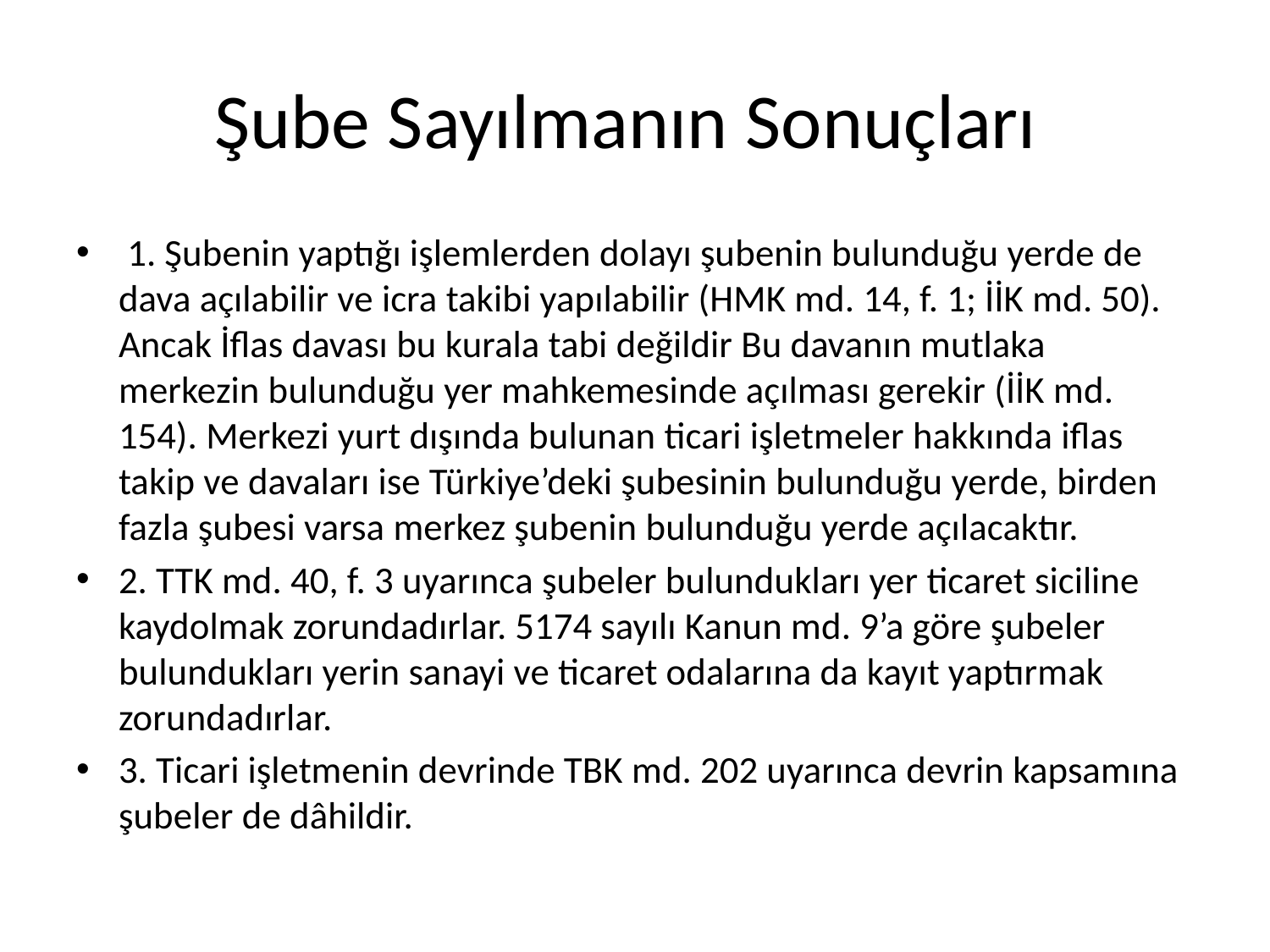

# Şube Sayılmanın Sonuçları
 1. Şubenin yaptığı işlemlerden dolayı şubenin bulunduğu yerde de dava açılabilir ve icra takibi yapılabilir (HMK md. 14, f. 1; İİK md. 50). Ancak İflas davası bu kurala tabi değildir Bu davanın mutlaka merkezin bulunduğu yer mahkemesinde açılması gerekir (İİK md. 154). Merkezi yurt dışında bulunan ticari işletmeler hakkında iflas takip ve davaları ise Türkiye’deki şubesinin bulunduğu yerde, birden fazla şubesi varsa merkez şubenin bulunduğu yerde açılacaktır.
2. TTK md. 40, f. 3 uyarınca şubeler bulundukları yer ticaret siciline kaydolmak zorundadırlar. 5174 sayılı Kanun md. 9’a göre şubeler bulundukları yerin sanayi ve ticaret odalarına da kayıt yaptırmak zorundadırlar.
3. Ticari işletmenin devrinde TBK md. 202 uyarınca devrin kapsamına şubeler de dâhildir.